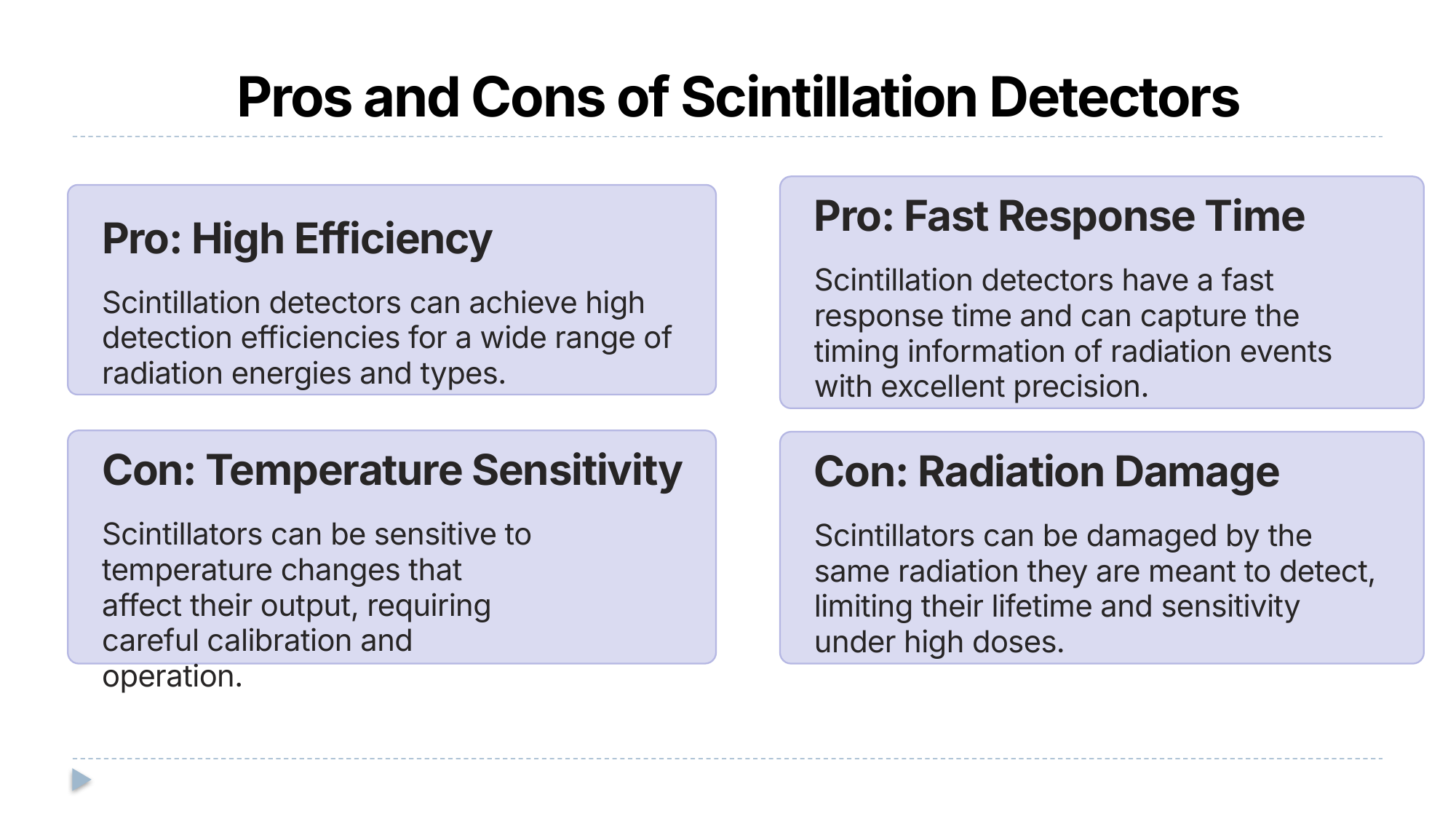

Pros and Cons of Scintillation Detectors

Pro: Fast Response Time
Pro: High Efficiency
Scintillation detectors have a fast response time and can capture the timing information of radiation events with excellent precision.
Scintillation detectors can achieve high detection efficiencies for a wide range of radiation energies and types.

Con: Temperature Sensitivity
Con: Radiation Damage
Scintillators can be sensitive to temperature changes that affect their output, requiring careful calibration and operation.
Scintillators can be damaged by the same radiation they are meant to detect, limiting their lifetime and sensitivity under high doses.